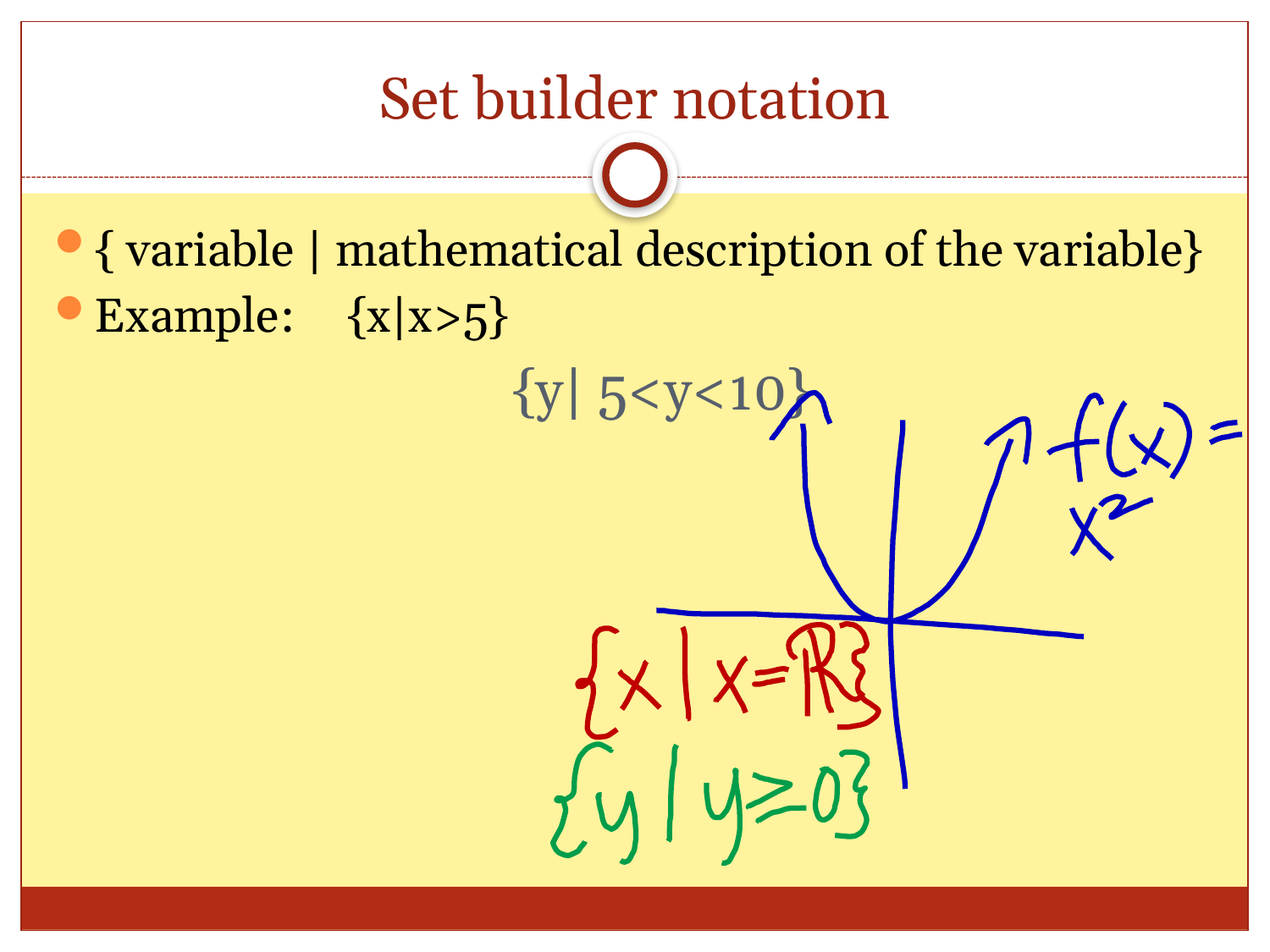

# Set builder notation
{ variable | mathematical description of the variable}
Example: 	{x|x>5}
				{y| 5<y<10}